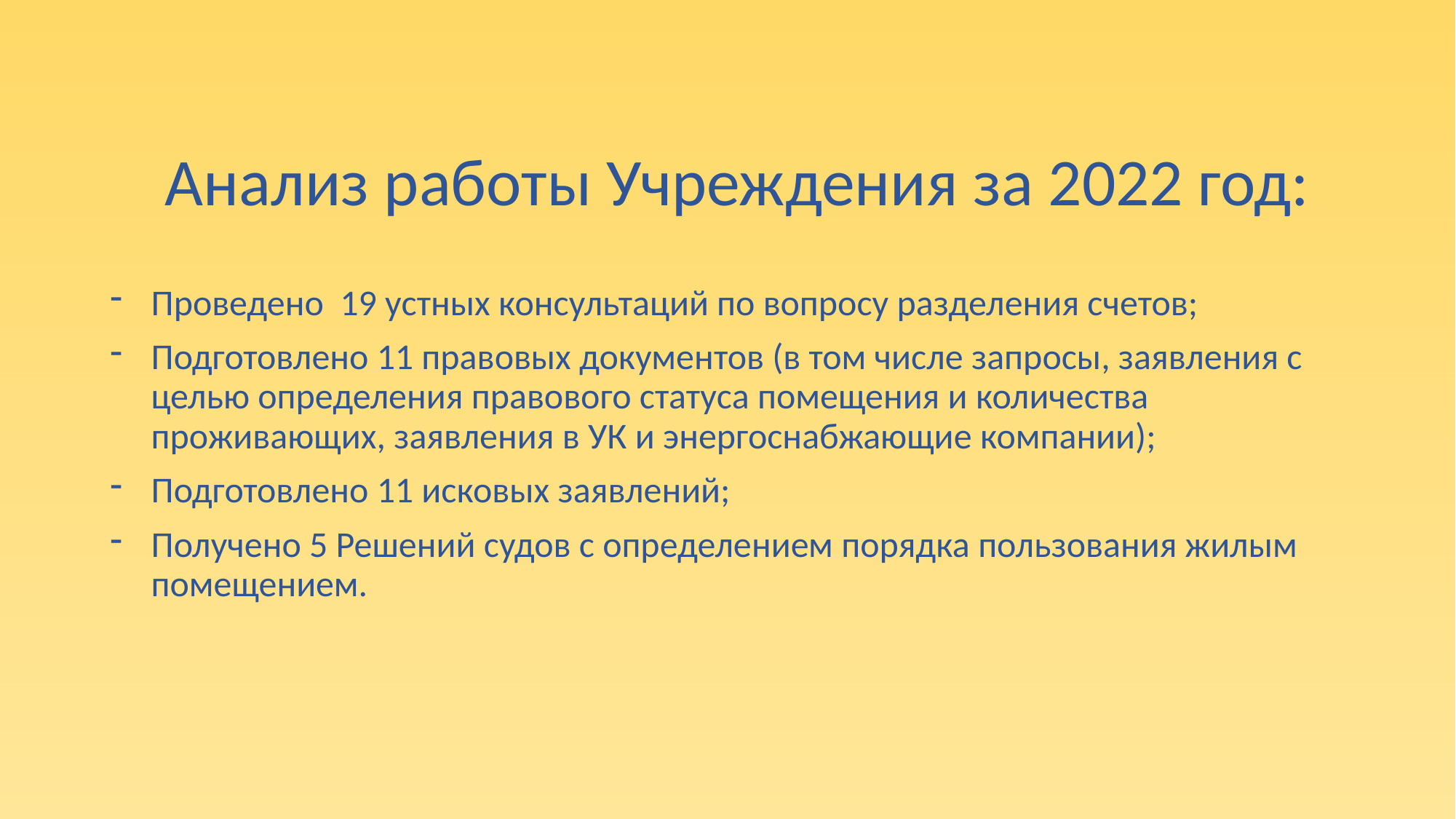

# Анализ работы Учреждения за 2022 год:
Проведено  19 устных консультаций по вопросу разделения счетов;
Подготовлено 11 правовых документов (в том числе запросы, заявления с целью определения правового статуса помещения и количества проживающих, заявления в УК и энергоснабжающие компании);
Подготовлено 11 исковых заявлений;
Получено 5 Решений судов с определением порядка пользования жилым помещением.